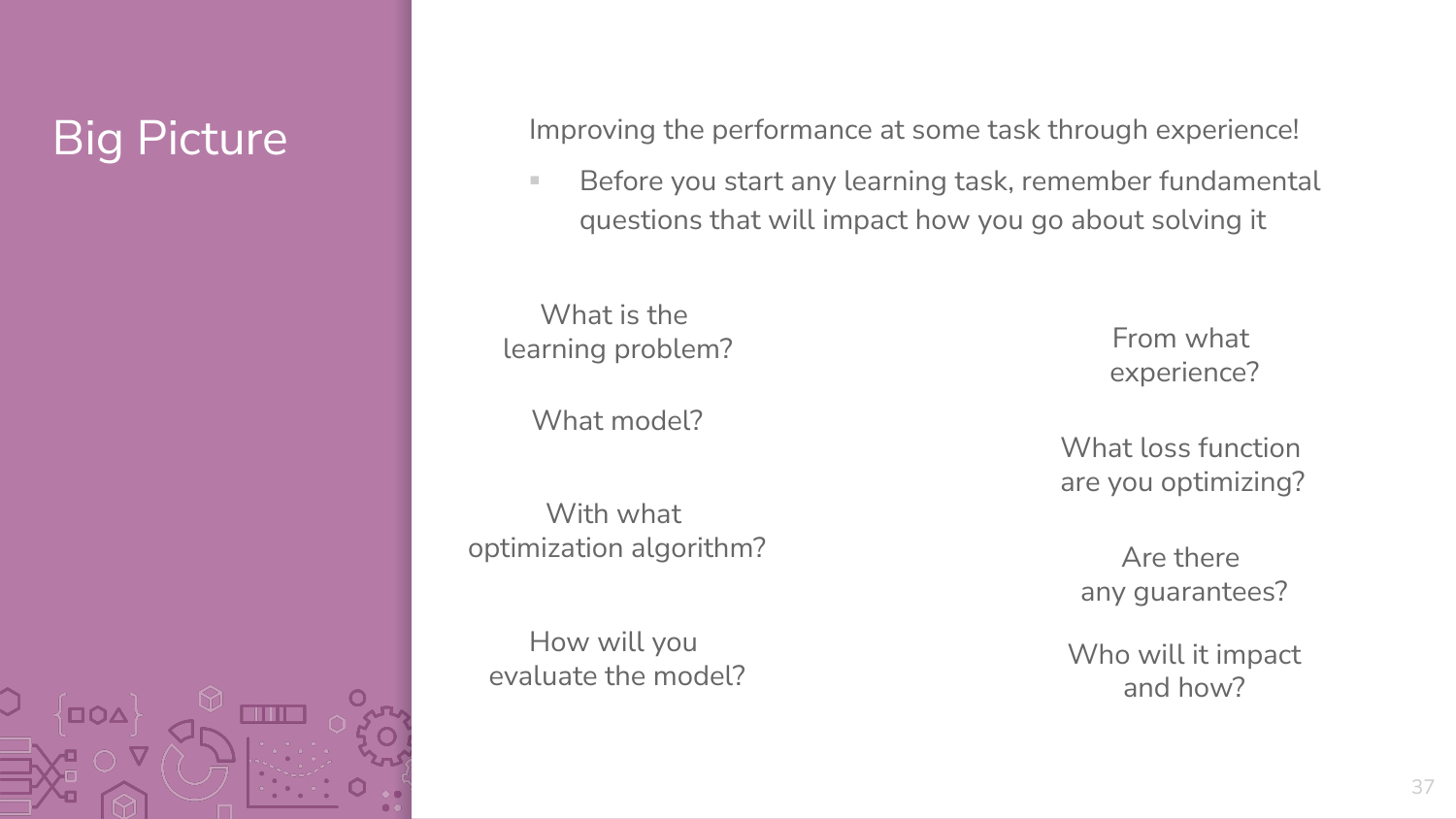

# Big Picture
Improving the performance at some task through experience!
Before you start any learning task, remember fundamental questions that will impact how you go about solving it

What is the
learning problem?
From what
experience?
What model?
What loss function
are you optimizing?
With what
optimization algorithm?
Are there
any guarantees?
How will you
evaluate the model?
Who will it impact
and how?
37